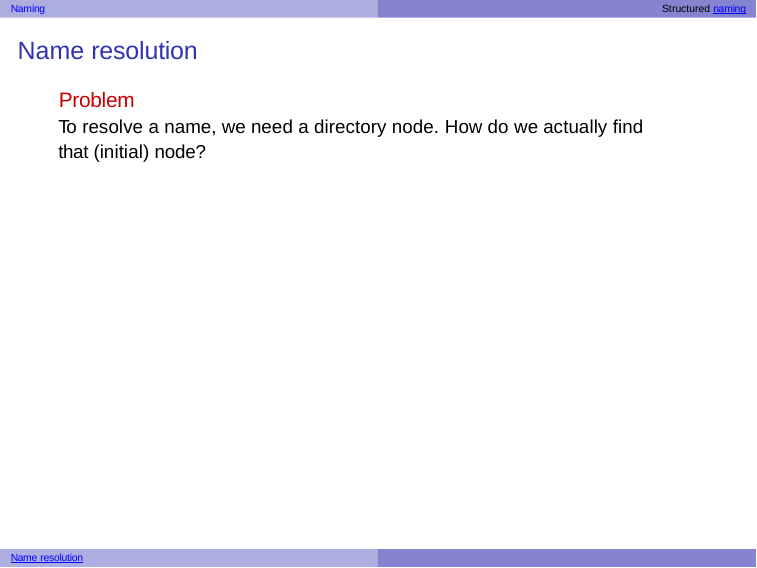

Naming	Structured naming
# Name resolution
Problem
To resolve a name, we need a directory node. How do we actually find that (initial) node?

Name resolution